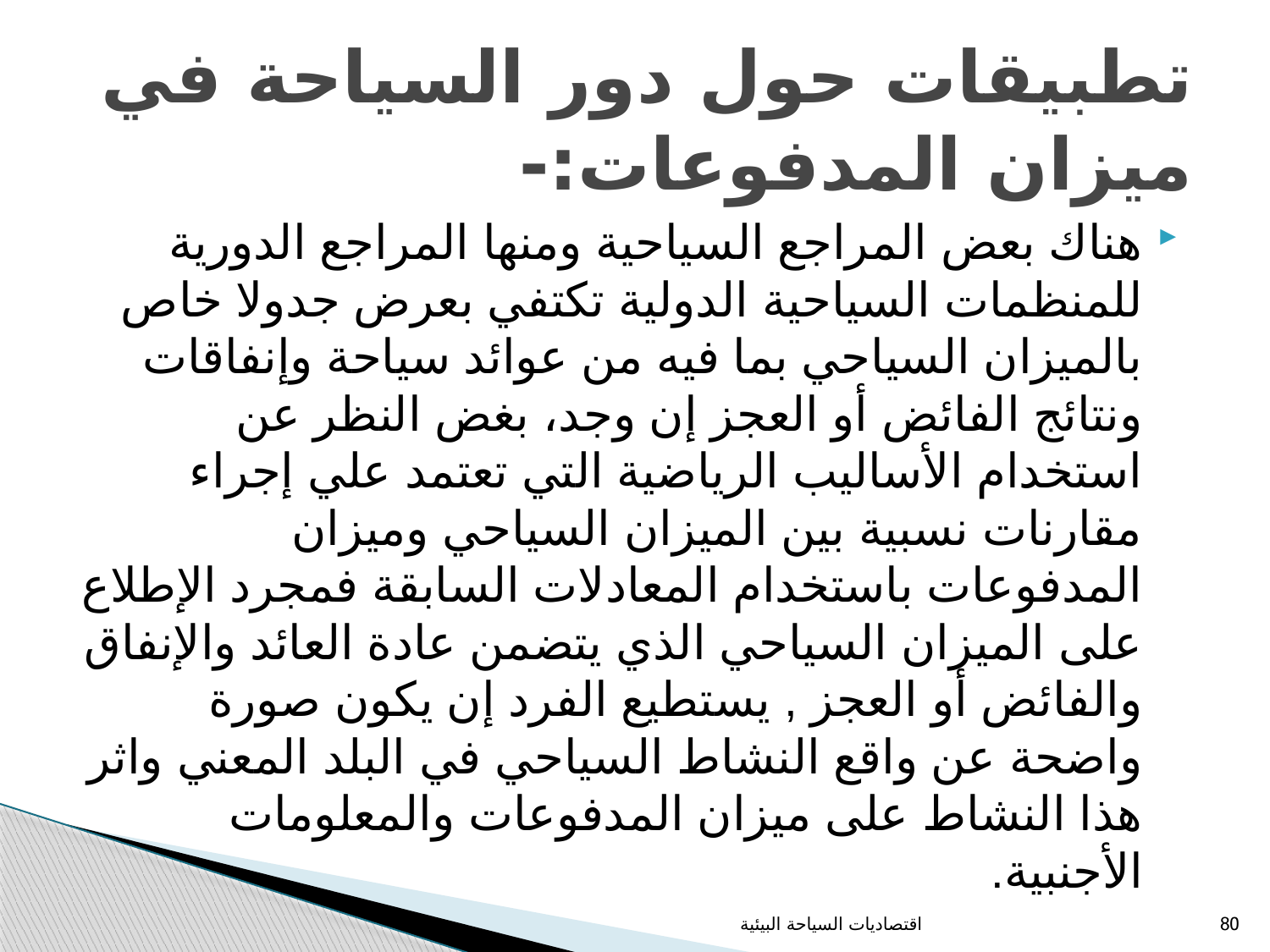

# تطبيقات حول دور السياحة في ميزان المدفوعات:-
هناك بعض المراجع السياحية ومنها المراجع الدورية للمنظمات السياحية الدولية تكتفي بعرض جدولا خاص بالميزان السياحي بما فيه من عوائد سياحة وإنفاقات ونتائج الفائض أو العجز إن وجد، بغض النظر عن استخدام الأساليب الرياضية التي تعتمد علي إجراء مقارنات نسبية بين الميزان السياحي وميزان المدفوعات باستخدام المعادلات السابقة فمجرد الإطلاع على الميزان السياحي الذي يتضمن عادة العائد والإنفاق والفائض أو العجز , يستطيع الفرد إن يكون صورة واضحة عن واقع النشاط السياحي في البلد المعني واثر هذا النشاط على ميزان المدفوعات والمعلومات الأجنبية.
اقتصاديات السياحة البيئية
80